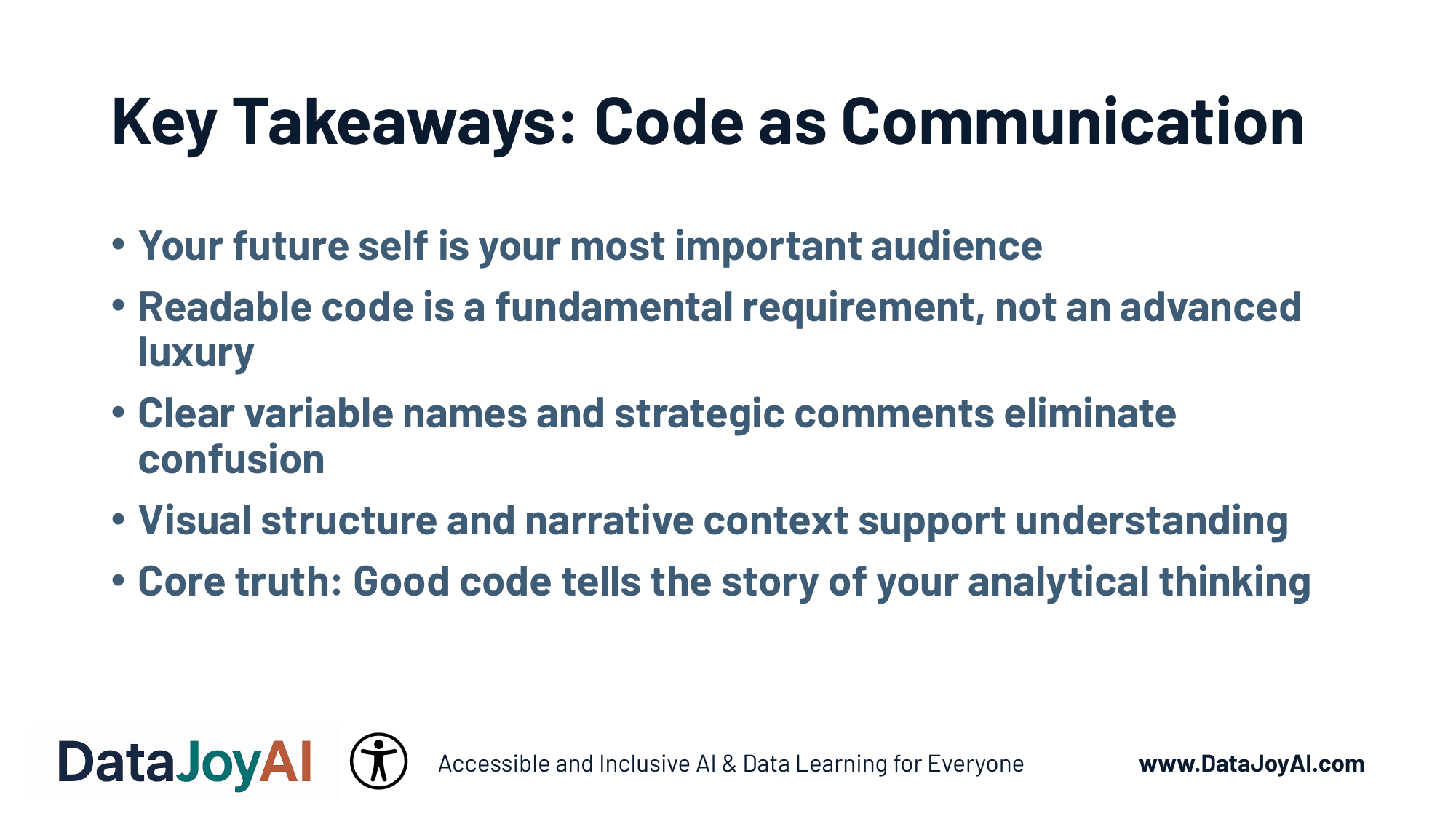

# Key Takeaways: Code as Communication
Your future self is your most important audience
Readable code is a fundamental requirement, not an advanced luxury
Clear variable names and strategic comments eliminate confusion
Visual structure and narrative context support understanding
Core truth: Good code tells the story of your analytical thinking